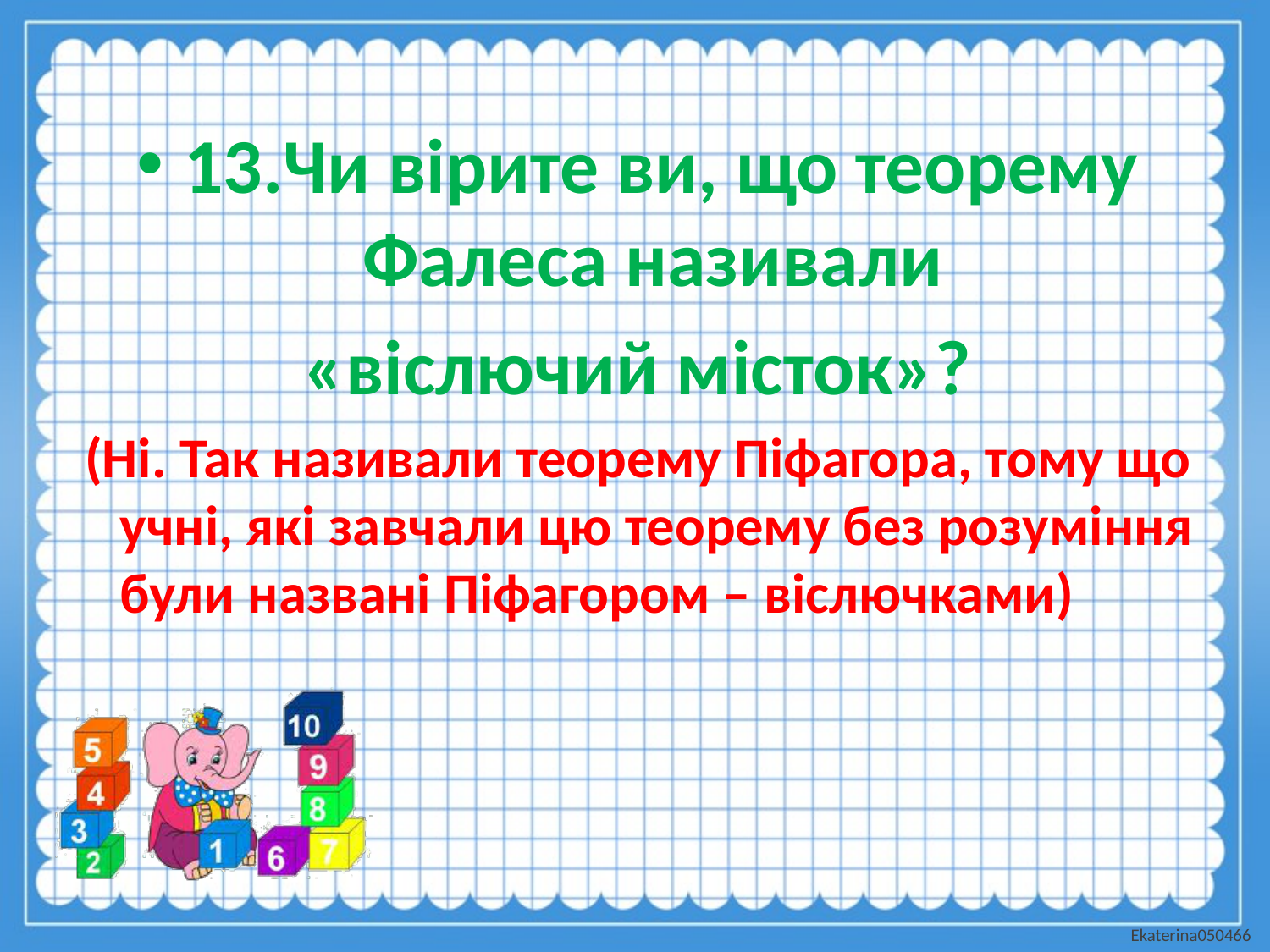

13.Чи вірите ви, що теорему Фалеса називали
«віслючий місток»?
 (Ні. Так називали теорему Піфагора, тому що учні, які завчали цю теорему без розуміння були названі Піфагором – віслючками)